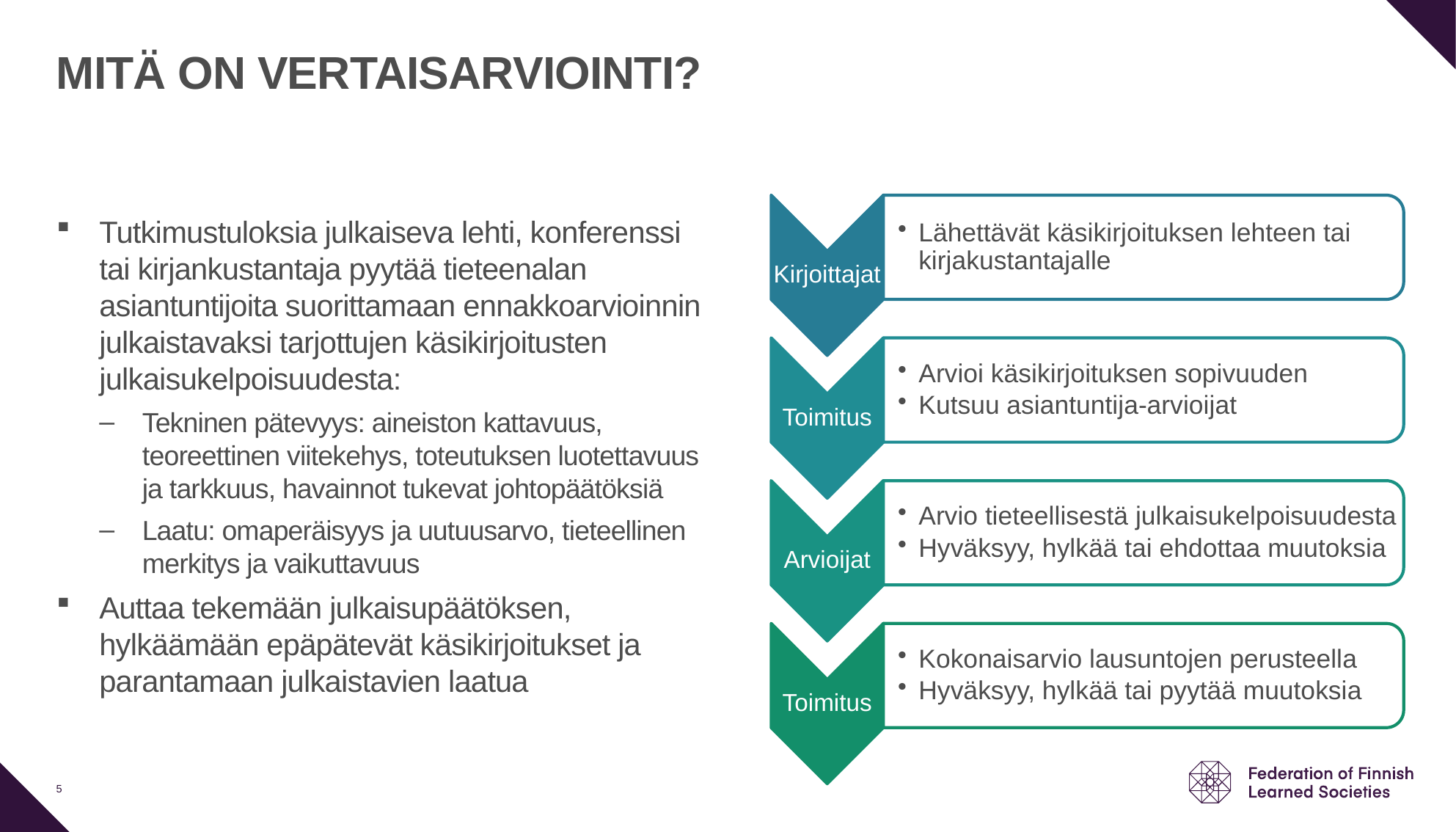

# MITÄ ON VERTAISARVIOINTI?
Kirjoittajat
Lähettävät käsikirjoituksen lehteen tai kirjakustantajalle
Toimitus
Arvioi käsikirjoituksen sopivuuden
Kutsuu asiantuntija-arvioijat
Arvioijat
Arvio tieteellisestä julkaisukelpoisuudesta
Hyväksyy, hylkää tai ehdottaa muutoksia
Toimitus
Kokonaisarvio lausuntojen perusteella
Hyväksyy, hylkää tai pyytää muutoksia
Tutkimustuloksia julkaiseva lehti, konferenssi tai kirjankustantaja pyytää tieteenalan asiantuntijoita suorittamaan ennakkoarvioinnin julkaistavaksi tarjottujen käsikirjoitusten julkaisukelpoisuudesta:
Tekninen pätevyys: aineiston kattavuus, teoreettinen viitekehys, toteutuksen luotettavuus ja tarkkuus, havainnot tukevat johtopäätöksiä
Laatu: omaperäisyys ja uutuusarvo, tieteellinen merkitys ja vaikuttavuus
Auttaa tekemään julkaisupäätöksen, hylkäämään epäpätevät käsikirjoitukset ja parantamaan julkaistavien laatua

5